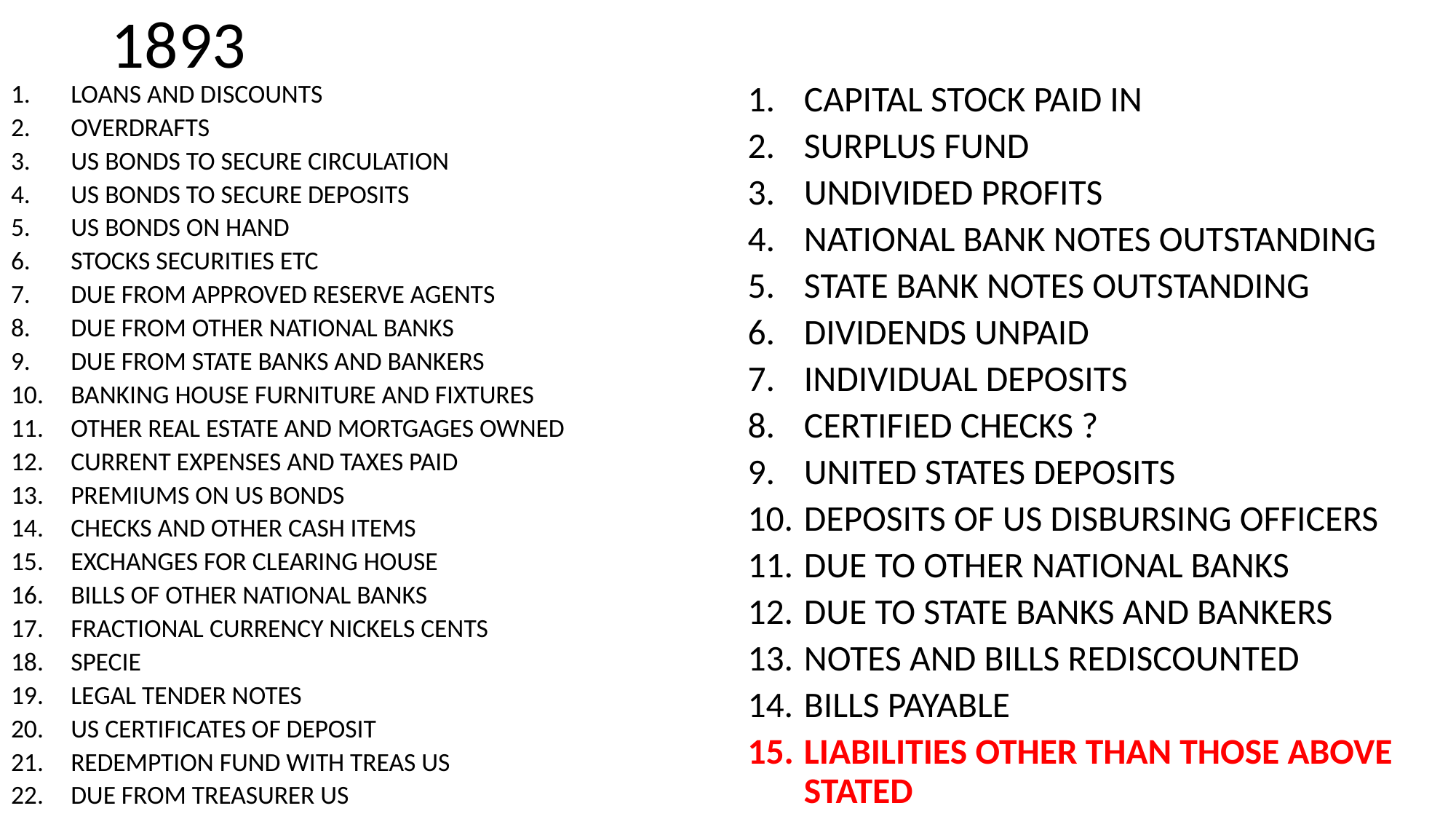

# 1893
LOANS AND DISCOUNTS
OVERDRAFTS
US BONDS TO SECURE CIRCULATION
US BONDS TO SECURE DEPOSITS
US BONDS ON HAND
STOCKS SECURITIES ETC
DUE FROM APPROVED RESERVE AGENTS
DUE FROM OTHER NATIONAL BANKS
DUE FROM STATE BANKS AND BANKERS
BANKING HOUSE FURNITURE AND FIXTURES
OTHER REAL ESTATE AND MORTGAGES OWNED
CURRENT EXPENSES AND TAXES PAID
PREMIUMS ON US BONDS
CHECKS AND OTHER CASH ITEMS
EXCHANGES FOR CLEARING HOUSE
BILLS OF OTHER NATIONAL BANKS
FRACTIONAL CURRENCY NICKELS CENTS
SPECIE
LEGAL TENDER NOTES
US CERTIFICATES OF DEPOSIT
REDEMPTION FUND WITH TREAS US
DUE FROM TREASURER US
CAPITAL STOCK PAID IN
SURPLUS FUND
UNDIVIDED PROFITS
NATIONAL BANK NOTES OUTSTANDING
STATE BANK NOTES OUTSTANDING
DIVIDENDS UNPAID
INDIVIDUAL DEPOSITS
CERTIFIED CHECKS ?
UNITED STATES DEPOSITS
DEPOSITS OF US DISBURSING OFFICERS
DUE TO OTHER NATIONAL BANKS
DUE TO STATE BANKS AND BANKERS
NOTES AND BILLS REDISCOUNTED
BILLS PAYABLE
LIABILITIES OTHER THAN THOSE ABOVE STATED